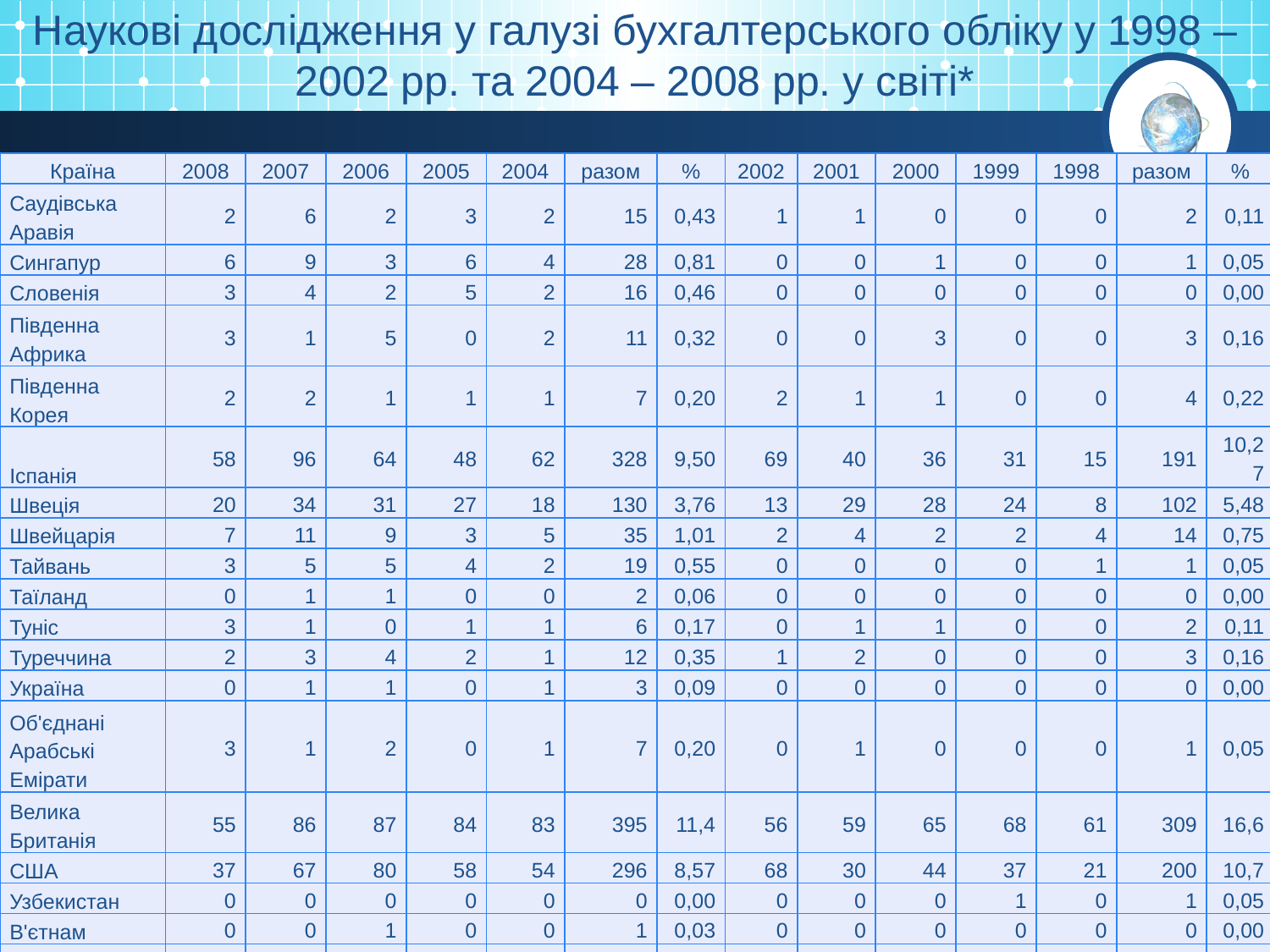

Наукові дослідження у галузі бухгалтерського обліку у 1998 – 2002 рр. та 2004 – 2008 рр. у світі*
| Країна | 2008 | 2007 | 2006 | 2005 | 2004 | разом | % | 2002 | 2001 | 2000 | 1999 | 1998 | разом | % |
| --- | --- | --- | --- | --- | --- | --- | --- | --- | --- | --- | --- | --- | --- | --- |
| Саудівська Аравія | 2 | 6 | 2 | 3 | 2 | 15 | 0,43 | 1 | 1 | 0 | 0 | 0 | 2 | 0,11 |
| Сингапур | 6 | 9 | 3 | 6 | 4 | 28 | 0,81 | 0 | 0 | 1 | 0 | 0 | 1 | 0,05 |
| Словенія | 3 | 4 | 2 | 5 | 2 | 16 | 0,46 | 0 | 0 | 0 | 0 | 0 | 0 | 0,00 |
| Південна Африка | 3 | 1 | 5 | 0 | 2 | 11 | 0,32 | 0 | 0 | 3 | 0 | 0 | 3 | 0,16 |
| Південна Корея | 2 | 2 | 1 | 1 | 1 | 7 | 0,20 | 2 | 1 | 1 | 0 | 0 | 4 | 0,22 |
| Іспанія | 58 | 96 | 64 | 48 | 62 | 328 | 9,50 | 69 | 40 | 36 | 31 | 15 | 191 | 10,27 |
| Швеція | 20 | 34 | 31 | 27 | 18 | 130 | 3,76 | 13 | 29 | 28 | 24 | 8 | 102 | 5,48 |
| Швейцарія | 7 | 11 | 9 | 3 | 5 | 35 | 1,01 | 2 | 4 | 2 | 2 | 4 | 14 | 0,75 |
| Тайвань | 3 | 5 | 5 | 4 | 2 | 19 | 0,55 | 0 | 0 | 0 | 0 | 1 | 1 | 0,05 |
| Таїланд | 0 | 1 | 1 | 0 | 0 | 2 | 0,06 | 0 | 0 | 0 | 0 | 0 | 0 | 0,00 |
| Туніс | 3 | 1 | 0 | 1 | 1 | 6 | 0,17 | 0 | 1 | 1 | 0 | 0 | 2 | 0,11 |
| Туреччина | 2 | 3 | 4 | 2 | 1 | 12 | 0,35 | 1 | 2 | 0 | 0 | 0 | 3 | 0,16 |
| Україна | 0 | 1 | 1 | 0 | 1 | 3 | 0,09 | 0 | 0 | 0 | 0 | 0 | 0 | 0,00 |
| Об'єднані Арабські Емірати | 3 | 1 | 2 | 0 | 1 | 7 | 0,20 | 0 | 1 | 0 | 0 | 0 | 1 | 0,05 |
| Велика Британія | 55 | 86 | 87 | 84 | 83 | 395 | 11,4 | 56 | 59 | 65 | 68 | 61 | 309 | 16,6 |
| США | 37 | 67 | 80 | 58 | 54 | 296 | 8,57 | 68 | 30 | 44 | 37 | 21 | 200 | 10,7 |
| Узбекистан | 0 | 0 | 0 | 0 | 0 | 0 | 0,00 | 0 | 0 | 0 | 1 | 0 | 1 | 0,05 |
| В'єтнам | 0 | 0 | 1 | 0 | 0 | 1 | 0,03 | 0 | 0 | 0 | 0 | 0 | 0 | 0,00 |
| Сербія | 0 | 0 | 0 | 0 | 1 | 1 | 0,03 | 2 | 1 | 0 | 1 | 1 | 5 | 0,27 |
| Усі | 626 | 859 | 752 | 594 | 623 | 3454 | 100 | 495 | 364 | 401 | 346 | 254 | 1860 | 100 |